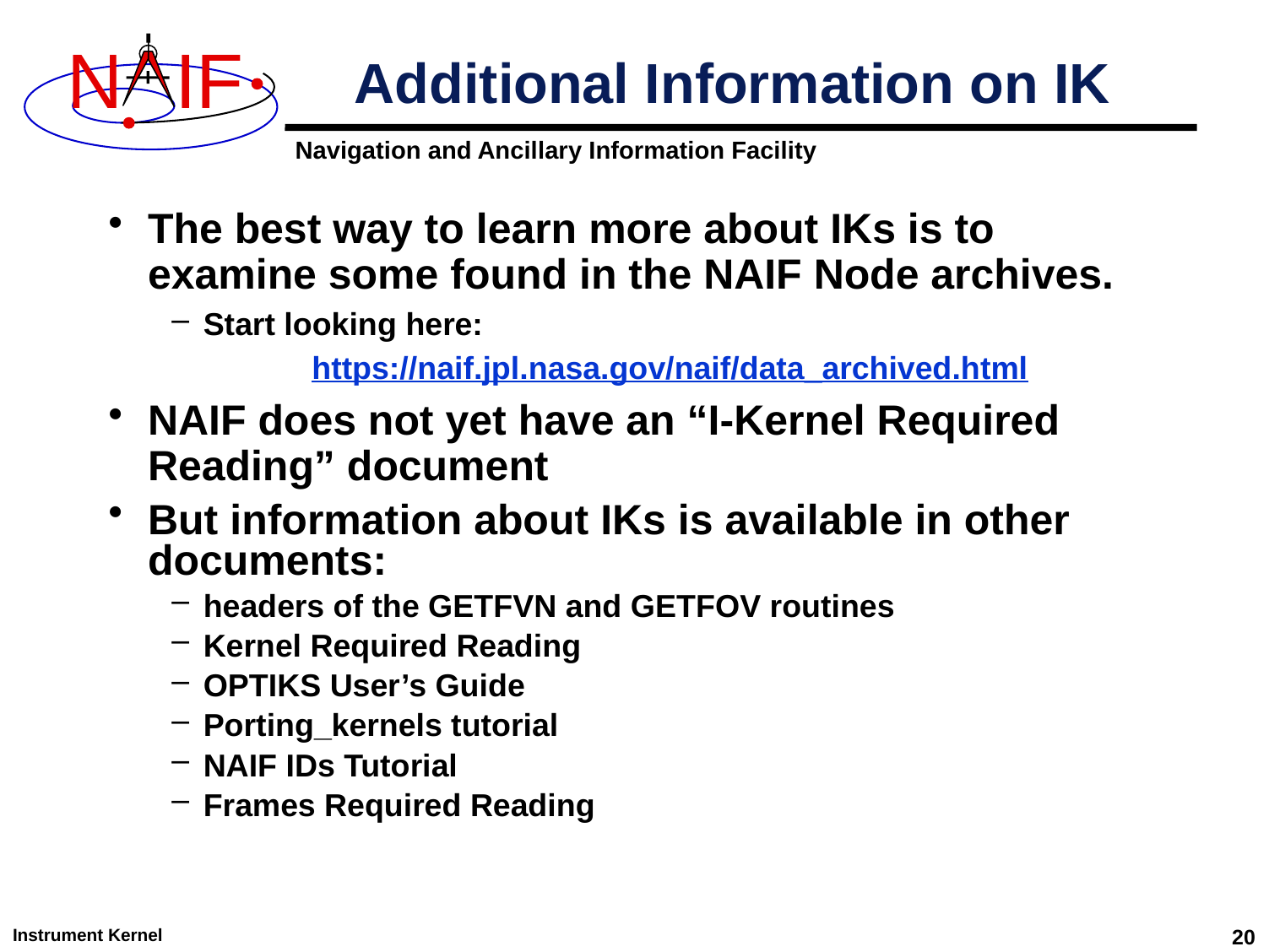

# Additional Information on IK
The best way to learn more about IKs is to examine some found in the NAIF Node archives.
Start looking here:
 https://naif.jpl.nasa.gov/naif/data_archived.html
NAIF does not yet have an “I-Kernel Required Reading” document
But information about IKs is available in other documents:
headers of the GETFVN and GETFOV routines
Kernel Required Reading
OPTIKS User’s Guide
Porting_kernels tutorial
NAIF IDs Tutorial
Frames Required Reading
Instrument Kernel
20